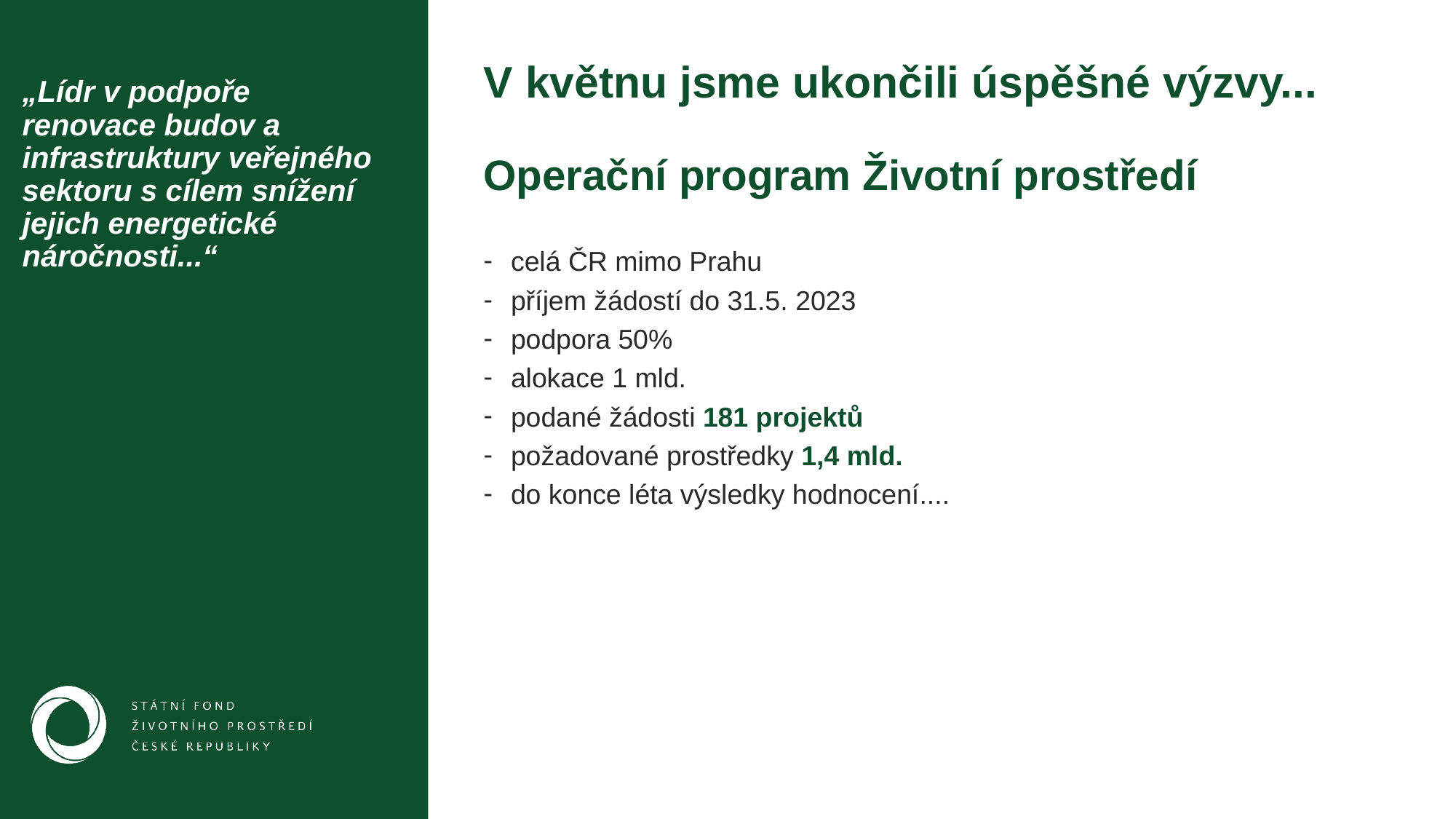

V květnu jsme ukončili úspěšné výzvy...
„Lídr v podpoře renovace budov a infrastruktury veřejného sektoru s cílem snížení jejich energetické náročnosti...“
Operační program Životní prostředí

celá ČR mimo Prahu
příjem žádostí do 31.5. 2023
podpora 50%
alokace 1 mld.
podané žádosti 181 projektů
požadované prostředky 1,4 mld.
do konce léta výsledky hodnocení....